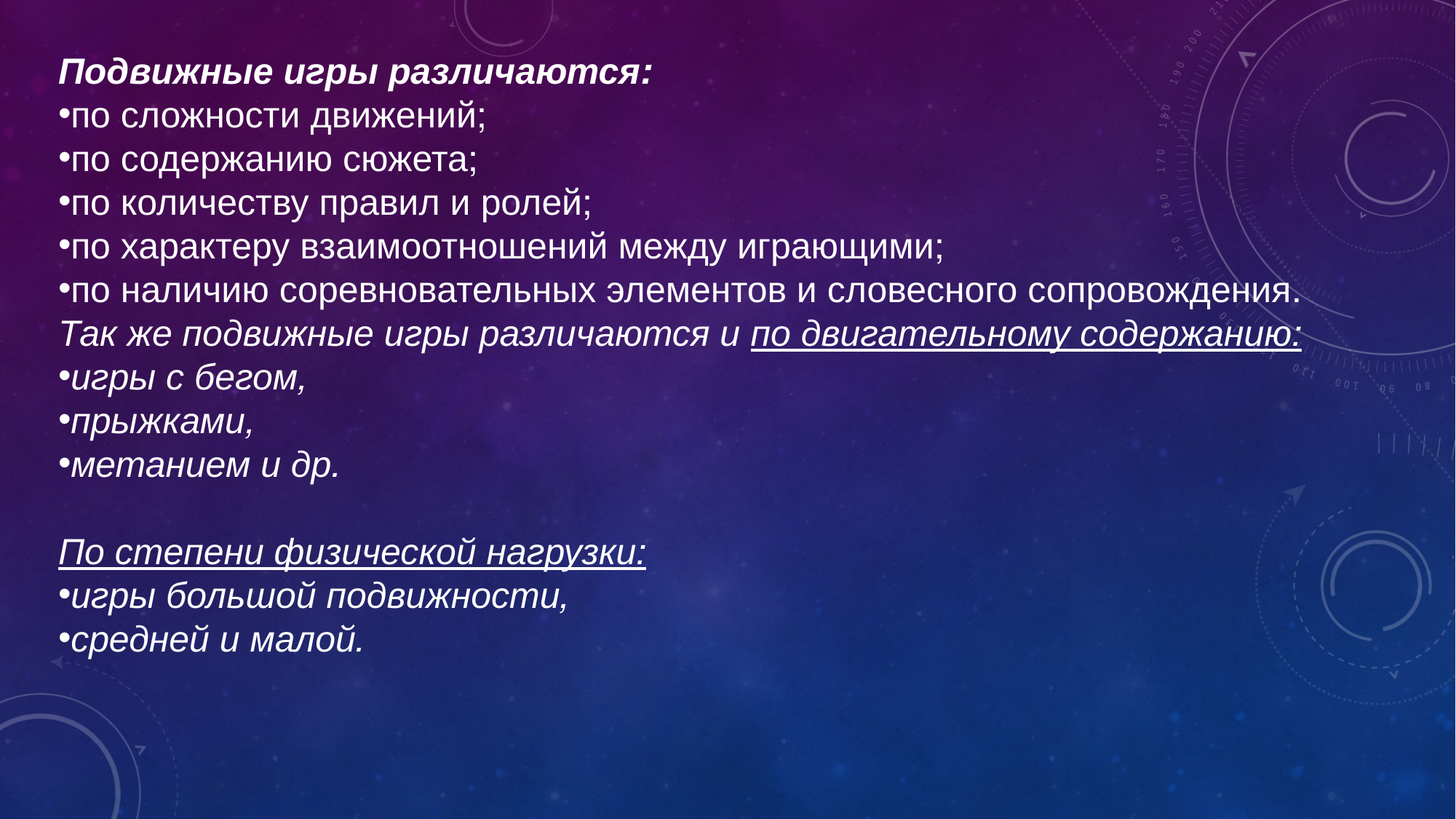

Подвижные игры различаются:
по сложности движений;
по содержанию сюжета;
по количеству правил и ролей;
по характеру взаимоотношений между играющими;
по наличию соревновательных элементов и словесного сопровождения.
Так же подвижные игры различаются и по двигательному содержанию:
игры с бегом,
прыжками,
метанием и др.
По степени физической нагрузки:
игры большой подвижности,
средней и малой.